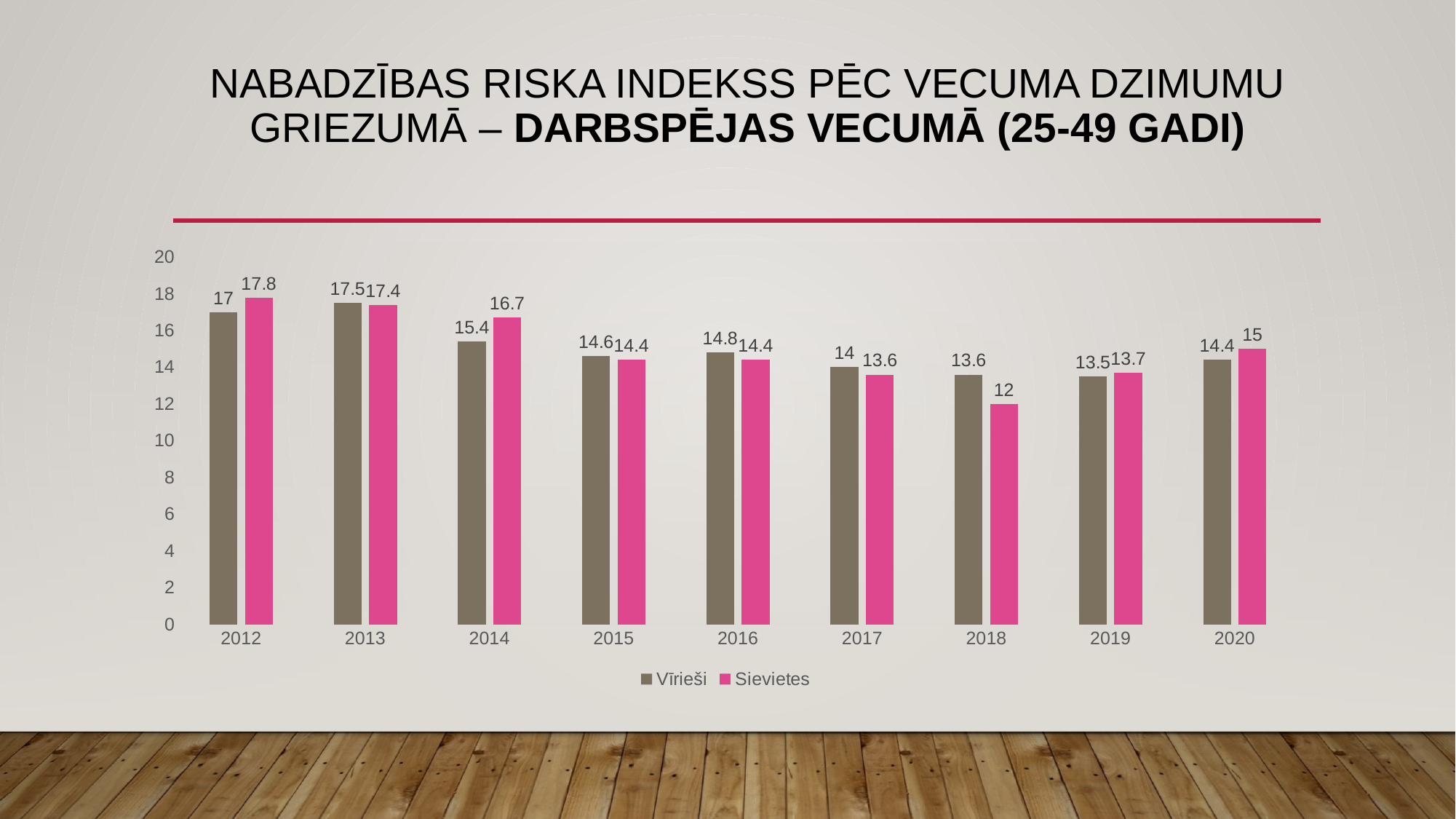

# Nabadzības riska indekss pēc vecuma dzimumu griezumā – darbspējas vecumā (25-49 gadi)

### Chart

| Category | Vīrieši | Sievietes |
|---|---|---|
| 2012 | 17.0 | 17.8 |
| 2013 | 17.5 | 17.4 |
| 2014 | 15.4 | 16.7 |
| 2015 | 14.6 | 14.4 |
| 2016 | 14.8 | 14.4 |
| 2017 | 14.0 | 13.6 |
| 2018 | 13.6 | 12.0 |
| 2019 | 13.5 | 13.7 |
| 2020 | 14.4 | 15.0 |